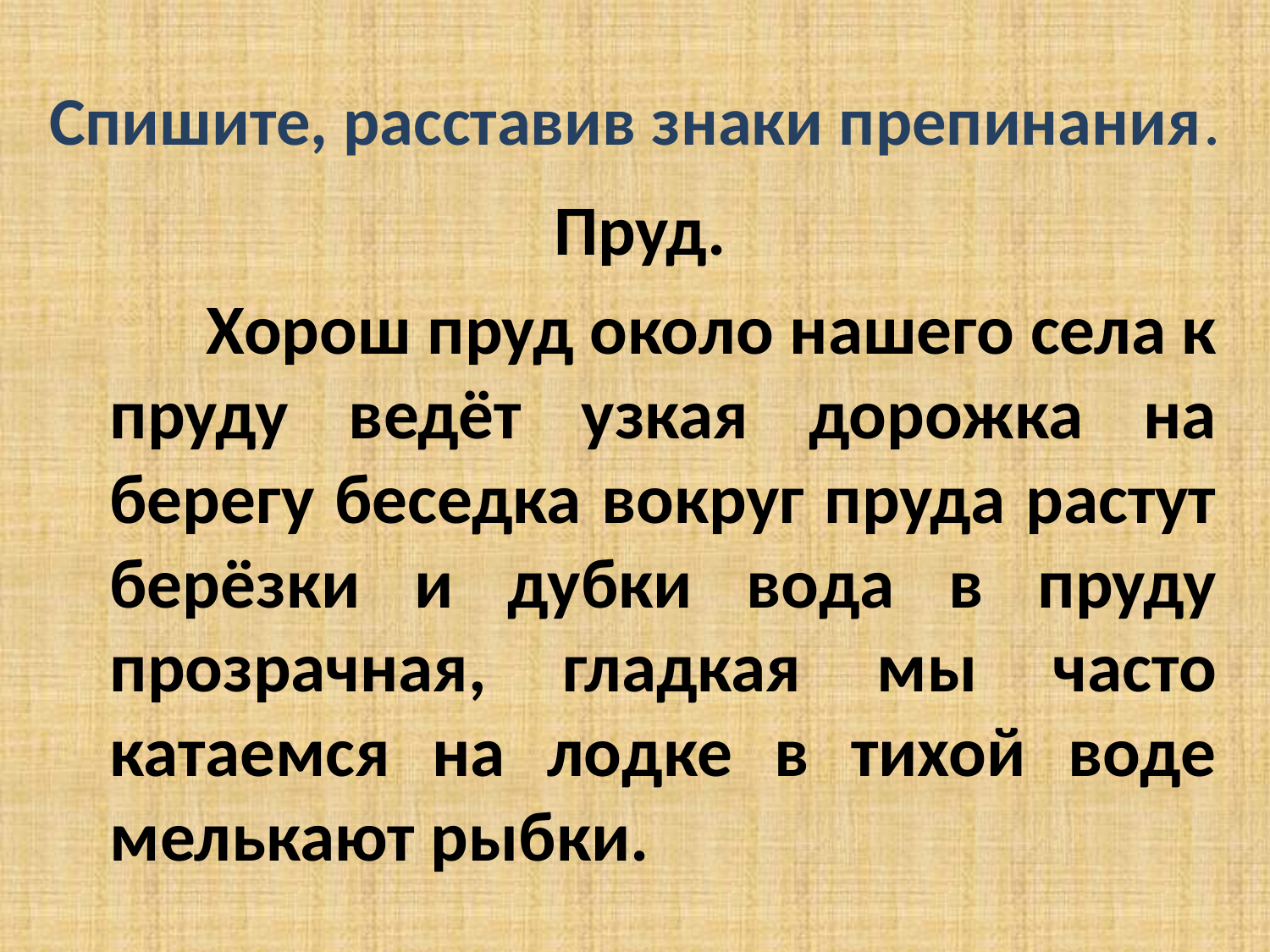

# Спишите, расставив знаки препинания.
Пруд.
         Хорош пруд около нашего села к пруду ведёт узкая дорожка на берегу беседка вокруг пруда растут берёзки и дубки вода в пруду прозрачная, гладкая мы часто катаемся на лодке в тихой воде мелькают рыбки.